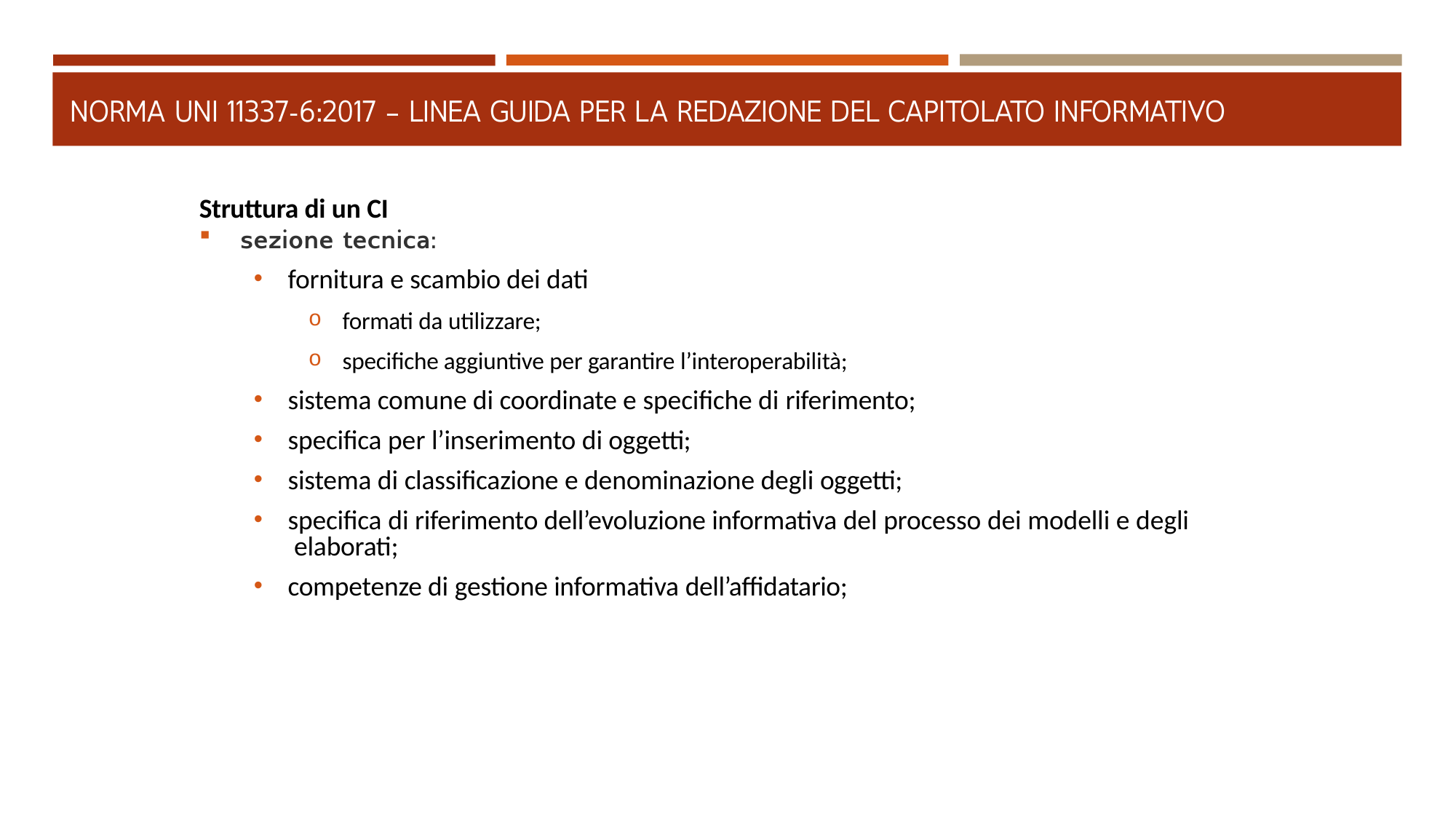

# Norma UNI 11337-6:2017 – Linea guida per la redazione del capitolato informativo
Struttura di un CI
sezione tecnica:
fornitura e scambio dei dati
formati da utilizzare;
specifiche aggiuntive per garantire l’interoperabilità;
sistema comune di coordinate e specifiche di riferimento;
specifica per l’inserimento di oggetti;
sistema di classificazione e denominazione degli oggetti;
specifica di riferimento dell’evoluzione informativa del processo dei modelli e degli  elaborati;
competenze di gestione informativa dell’affidatario;